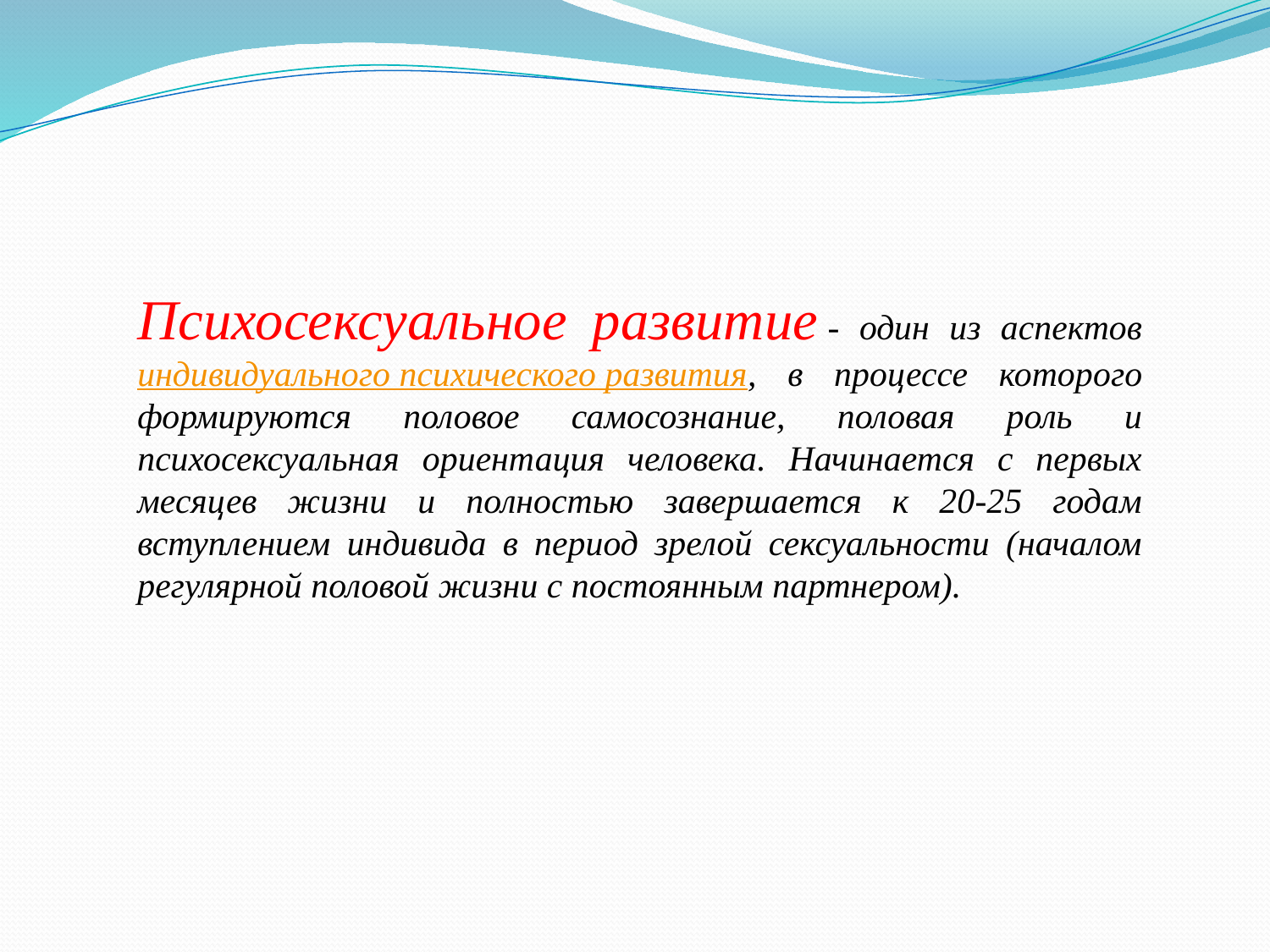

Психосексуальное развитие - один из аспектов индивидуального психического развития, в процессе которого формируются половое самосознание, половая роль и психосексуальная ориентация человека. Начинается с первых месяцев жизни и полностью завершается к 20-25 годам вступлением индивида в период зрелой сексуальности (началом регулярной половой жизни с постоянным партнером).